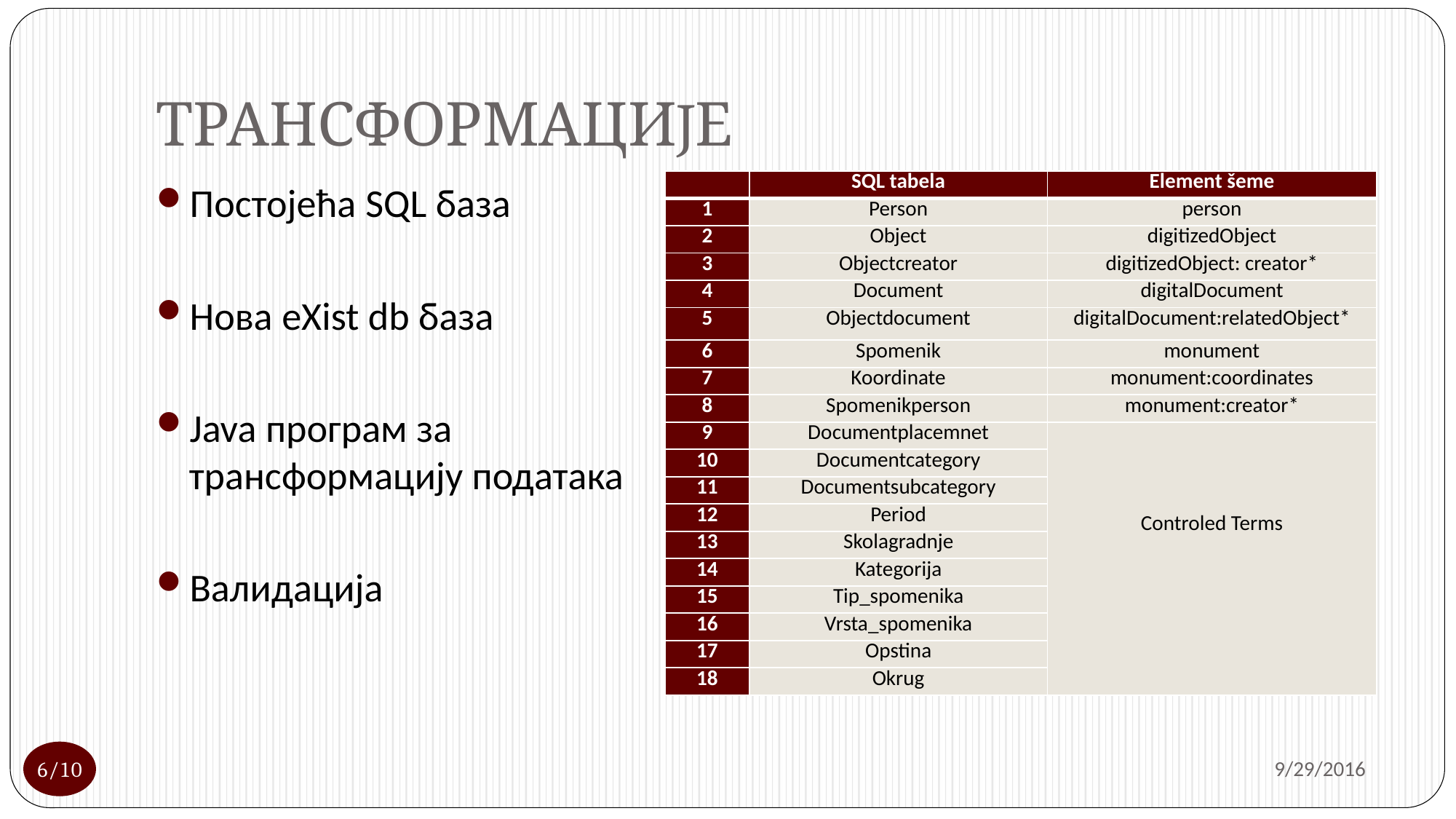

# ТРАНСФОРМАЦИJЕ
|  | SQL tabela | Element šeme |
| --- | --- | --- |
| 1 | Person | person |
| 2 | Object | digitizedObject |
| 3 | Objectcreator | digitizedObject: creator\* |
| 4 | Document | digitalDocument |
| 5 | Objectdocument | digitalDocument:relatedObject\* |
| 6 | Spomenik | monument |
| 7 | Koordinate | monument:coordinates |
| 8 | Spomenikperson | monument:creator\* |
| 9 | Documentplacemnet | Controled Terms |
| 10 | Documentcategory |  |
| 11 | Documentsubcategory |  |
| 12 | Period |  |
| 13 | Skolagradnje |  |
| 14 | Kategorija |  |
| 15 | Tip\_spomenika |  |
| 16 | Vrsta\_spomenika |  |
| 17 | Opstina |  |
| 18 | Okrug |  |
Постојећа SQL база

Нова eXist db база

Java програм за трансформацију података

Валидација

9/29/2016
6/10